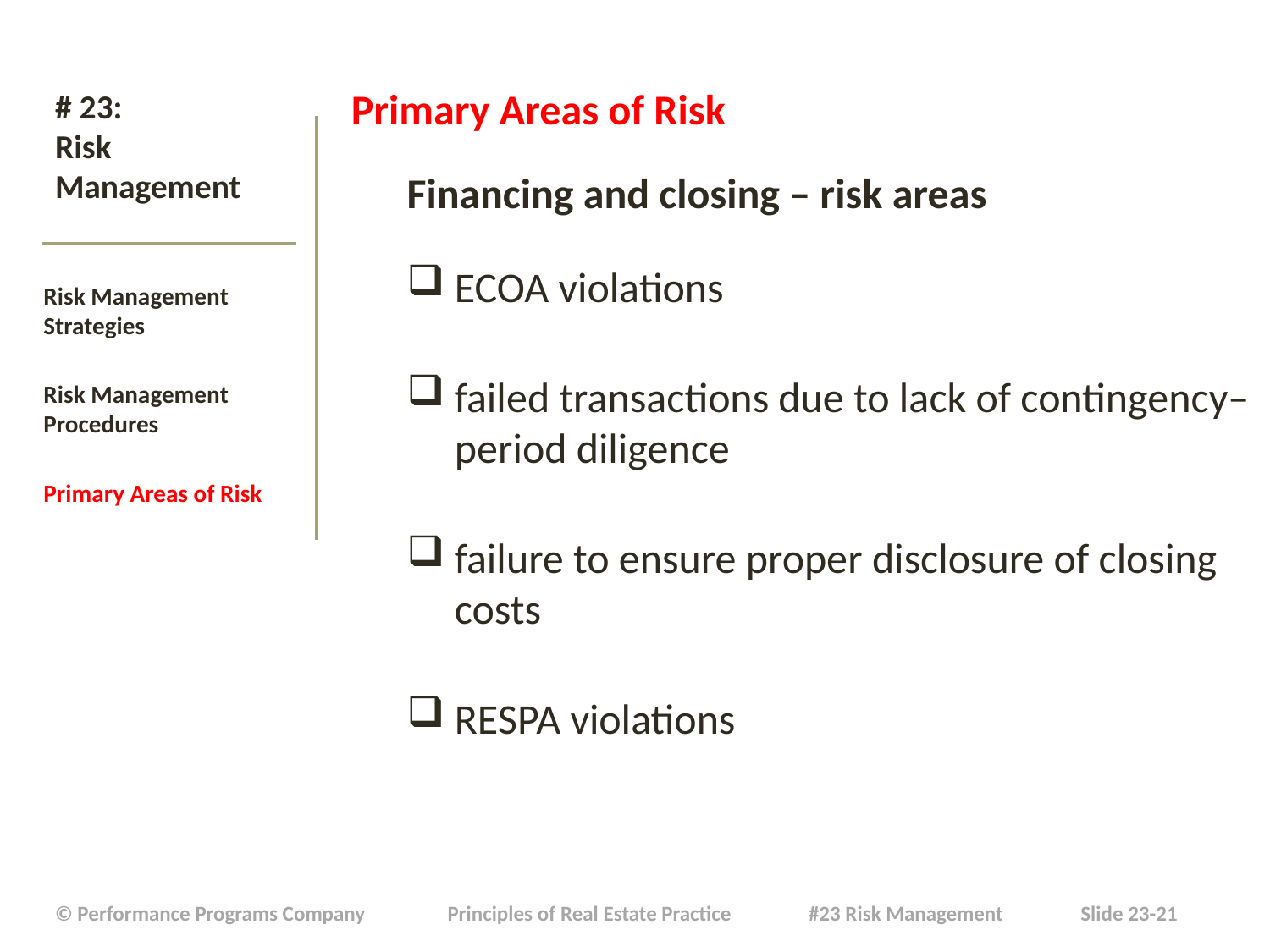

Primary Areas of Risk

Financing and closing – risk areas

ECOA violations
failed transactions due to lack of contingency–period diligence
failure to ensure proper disclosure of closing costs
RESPA violations

# # 23: Risk Management

Risk Management Strategies

Risk Management Procedures

Primary Areas of Risk

| © Performance Programs Company Principles of Real Estate Practice #23 Risk Management Slide 23-21 |
| --- |